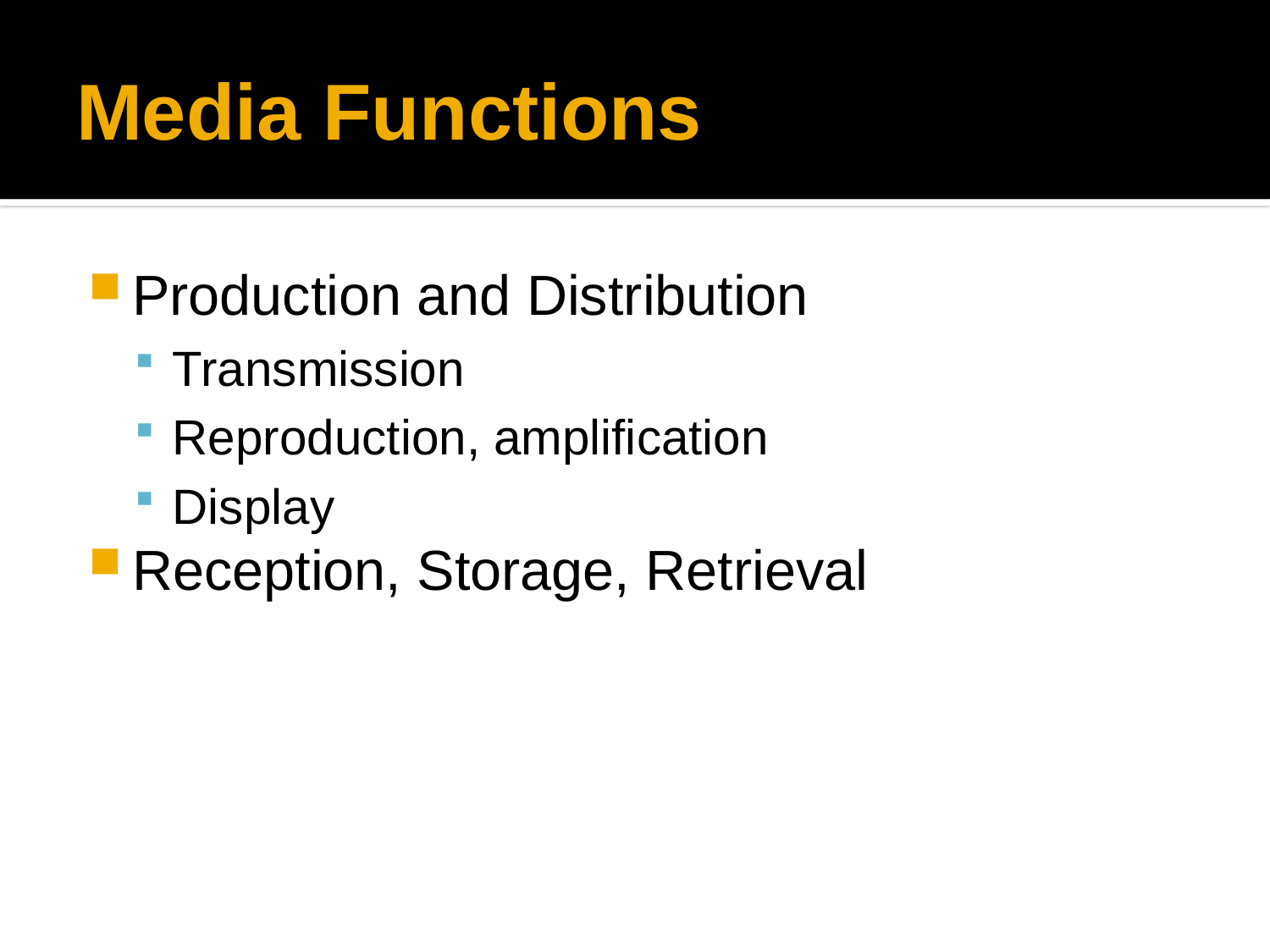

# Media Functions
Production and Distribution
Transmission
Reproduction, amplification
Display
Reception, Storage, Retrieval